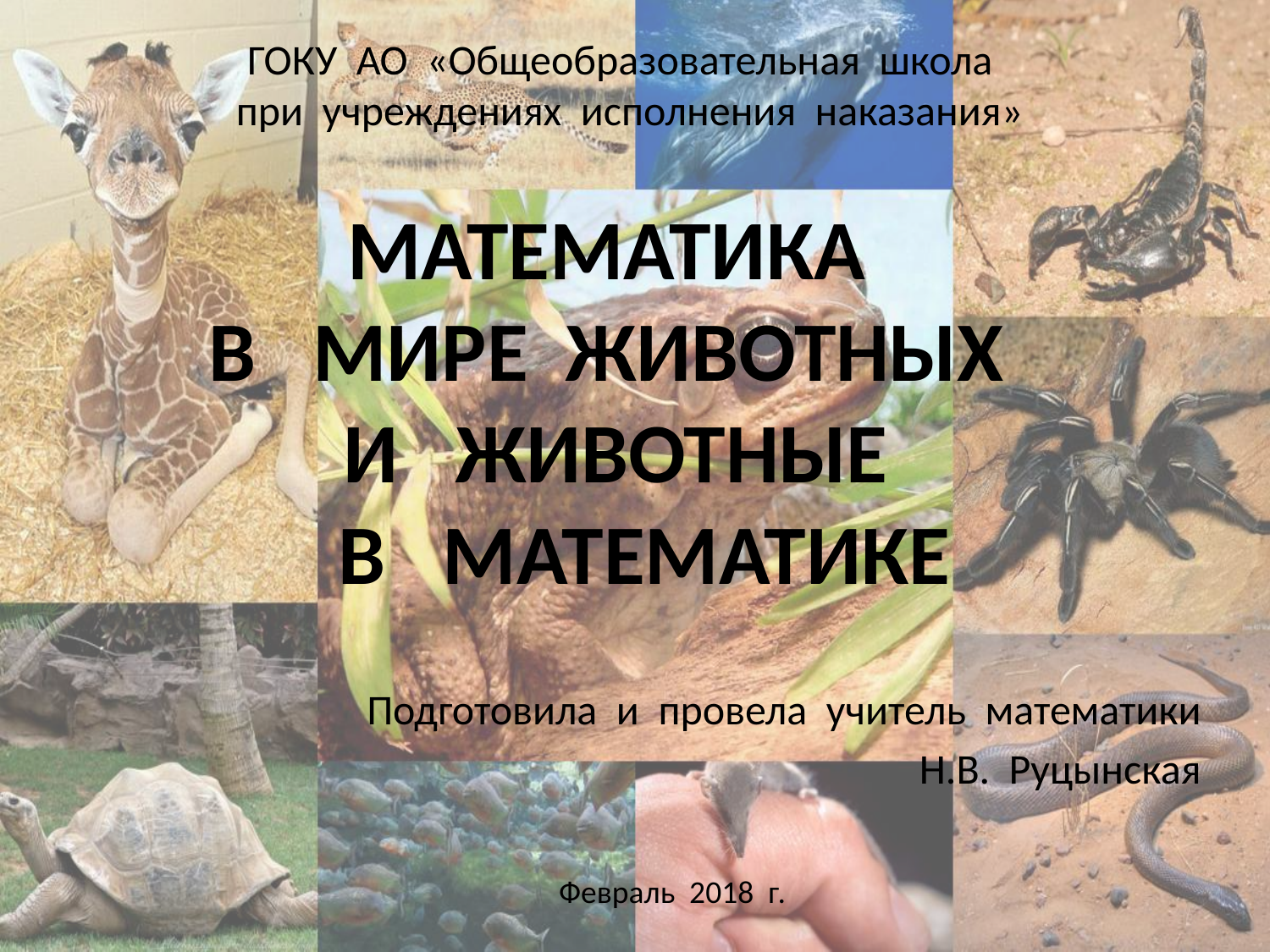

ГОКУ  АО  «Общеобразовательная  школа
 при  учреждениях  исполнения  наказания»
# МАТЕМАТИКА В   МИРЕ  ЖИВОТНЫХ И   ЖИВОТНЫЕ В   МАТЕМАТИКЕ
Подготовила  и  провела  учитель  математики
Н.В.  Руцынская
Февраль  2018  г.